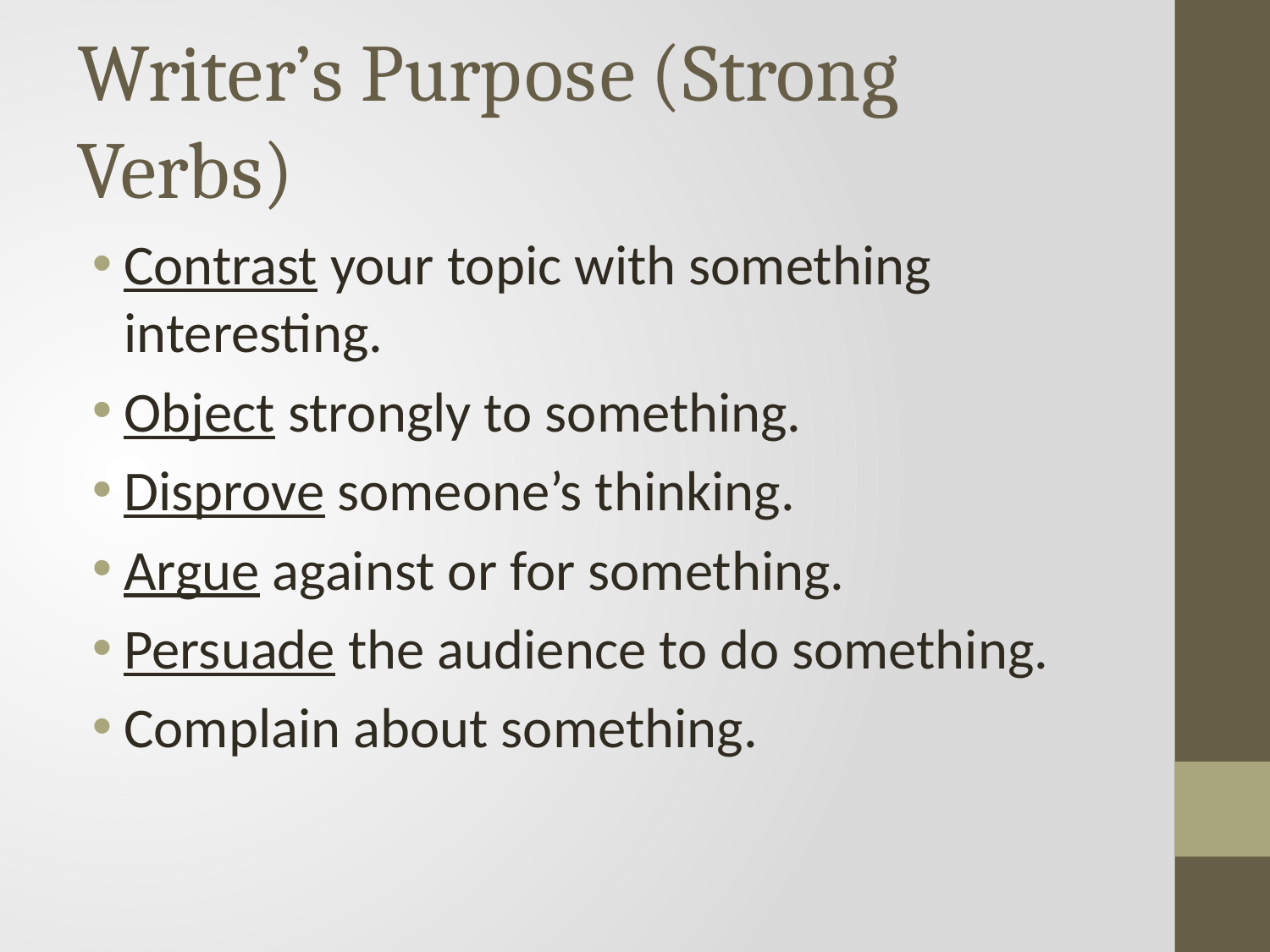

# Writer’s Purpose (Strong Verbs)
Contrast your topic with something interesting.
Object strongly to something.
Disprove someone’s thinking.
Argue against or for something.
Persuade the audience to do something.
Complain about something.